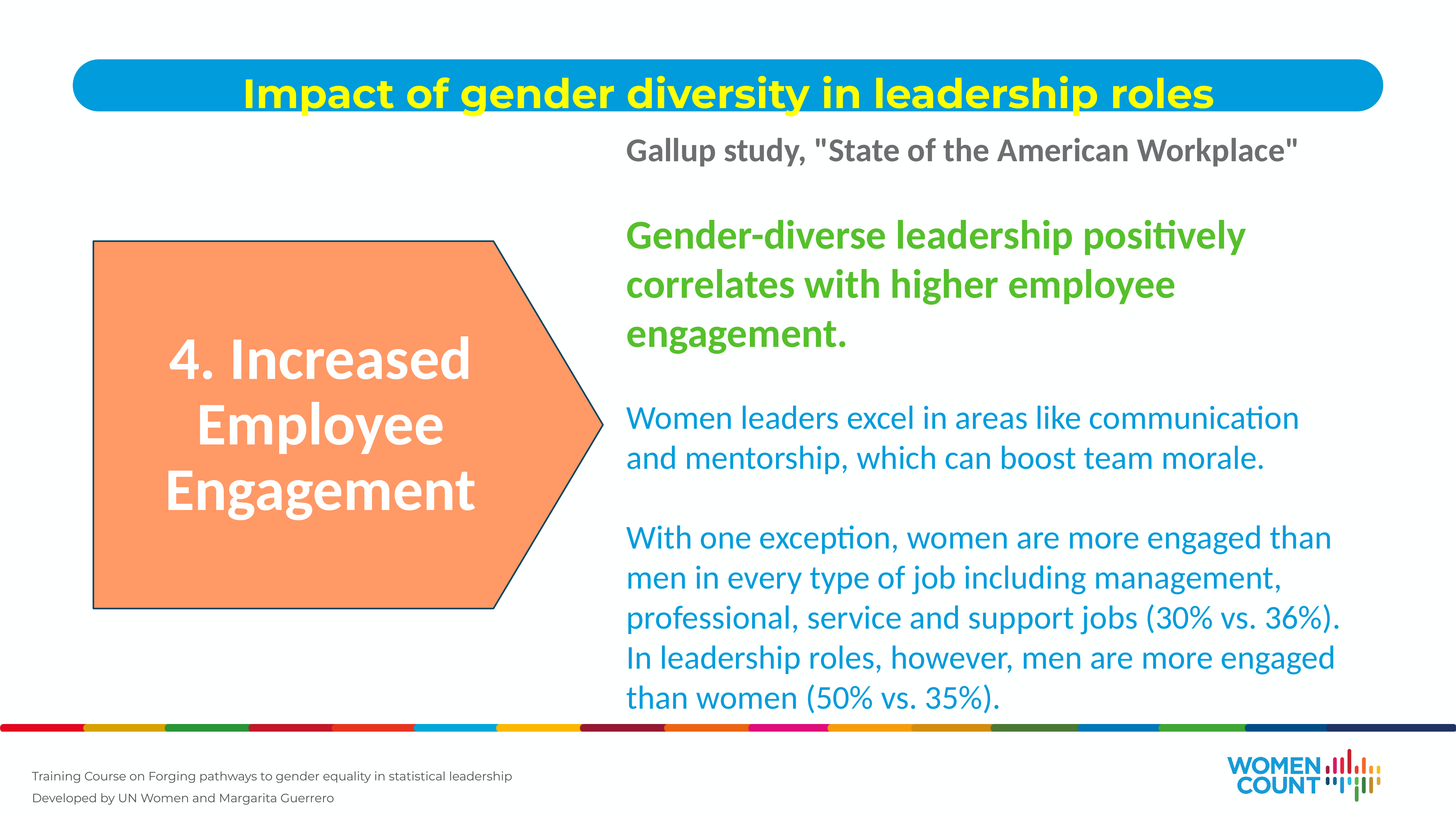

Impact of gender diversity in leadership roles
Gallup study, "State of the American Workplace"

Gender-diverse leadership positively correlates with higher employee engagement.

Women leaders excel in areas like communication and mentorship, which can boost team morale.

With one exception, women are more engaged than men in every type of job including management, professional, service and support jobs (30% vs. 36%). In leadership roles, however, men are more engaged than women (50% vs. 35%).
4. Increased Employee Engagement
Training Course on Forging pathways to gender equality in statistical leadership
Developed by UN Women and Margarita Guerrero